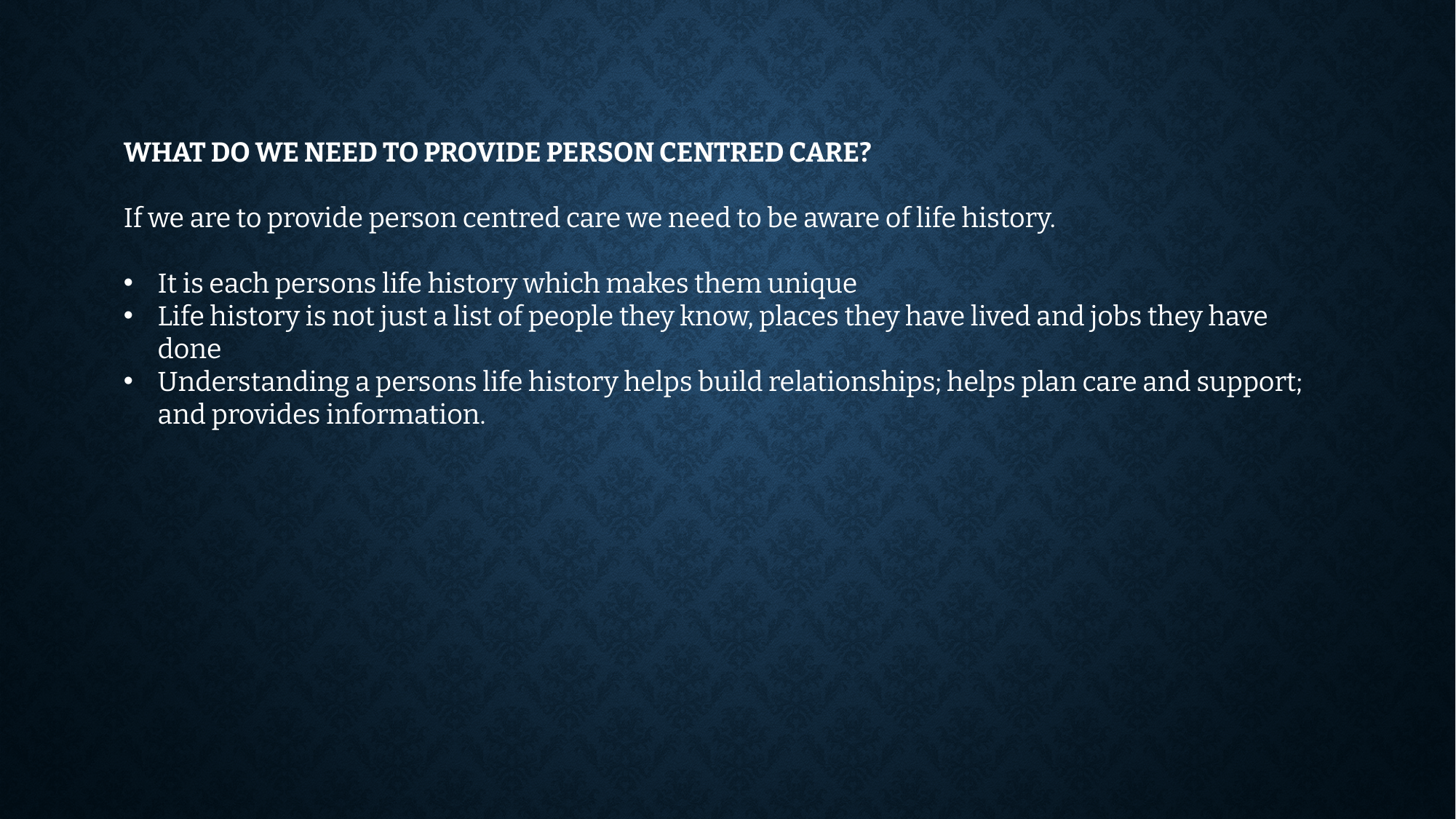

WHAT DO WE NEED TO PROVIDE PERSON CENTRED CARE?

If we are to provide person centred care we need to be aware of life history.

It is each persons life history which makes them unique
Life history is not just a list of people they know, places they have lived and jobs they have done
Understanding a persons life history helps build relationships; helps plan care and support; and provides information.